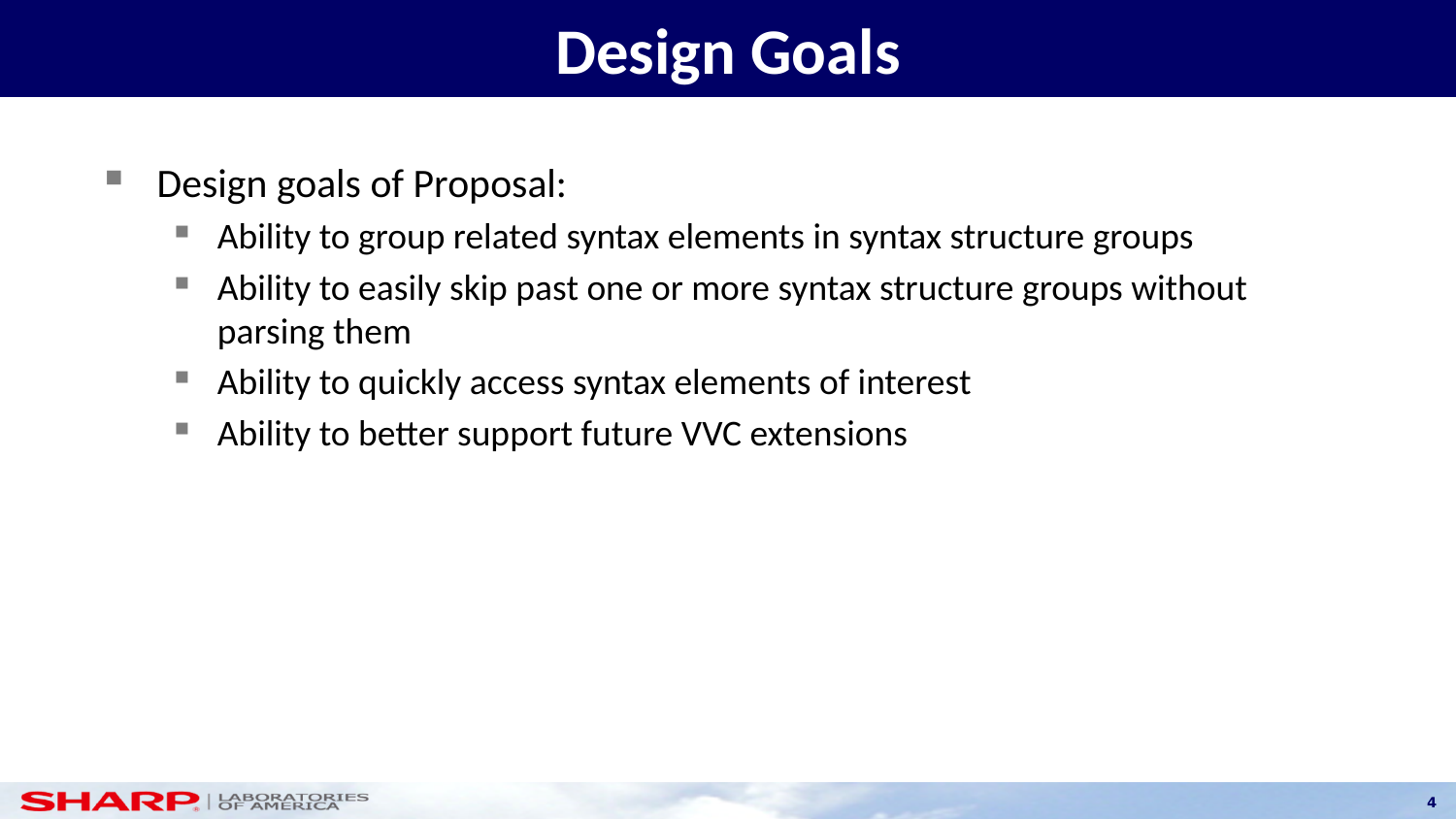

# Design Goals
Design goals of Proposal:
Ability to group related syntax elements in syntax structure groups
Ability to easily skip past one or more syntax structure groups without parsing them
Ability to quickly access syntax elements of interest
Ability to better support future VVC extensions